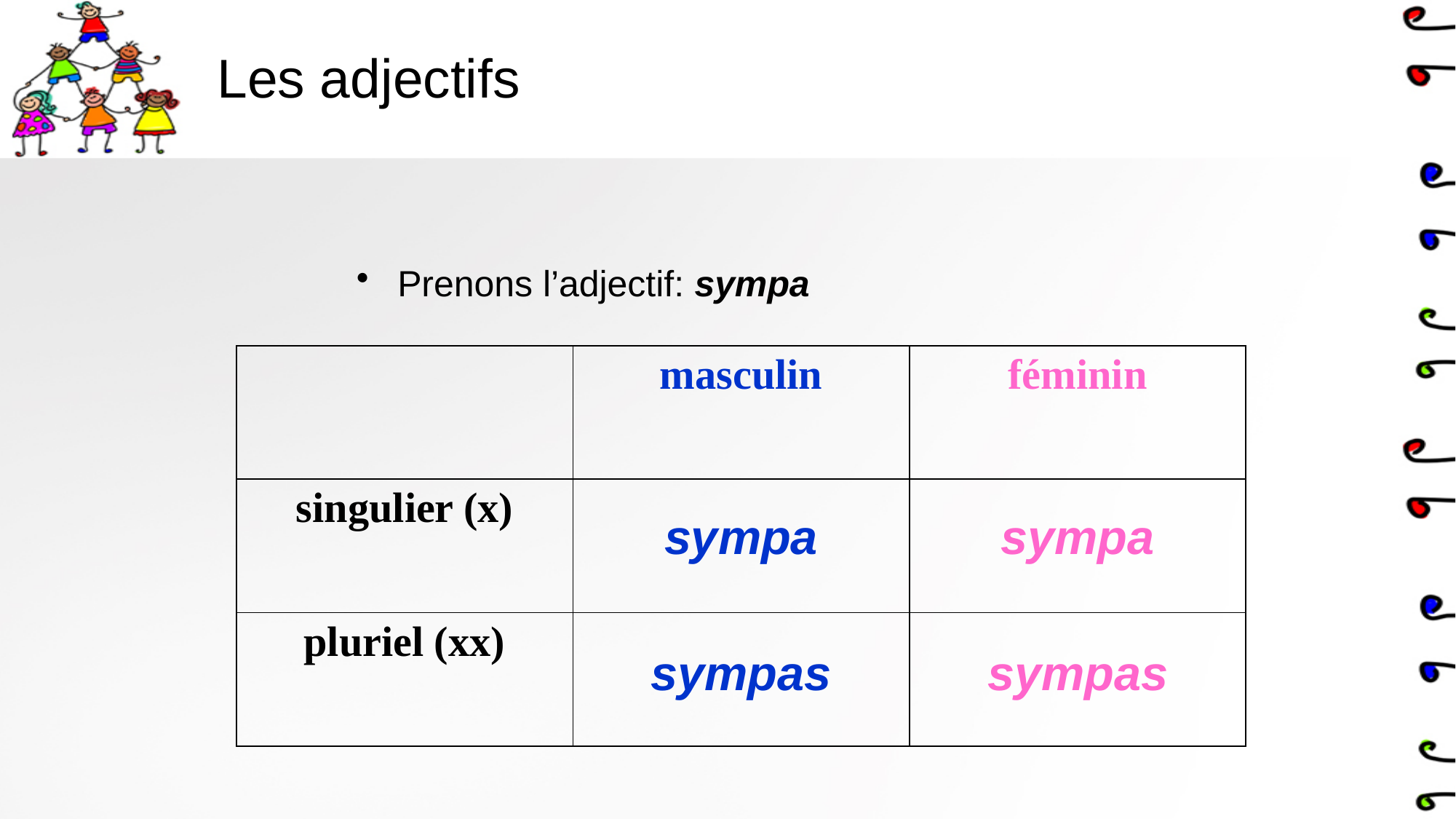

# Les adjectifs
Prenons l’adjectif: sympa
|  | masculin | féminin |
| --- | --- | --- |
| singulier (x) |  |  |
| pluriel (xx) |  |  |
sympa
sympa
sympas
sympas